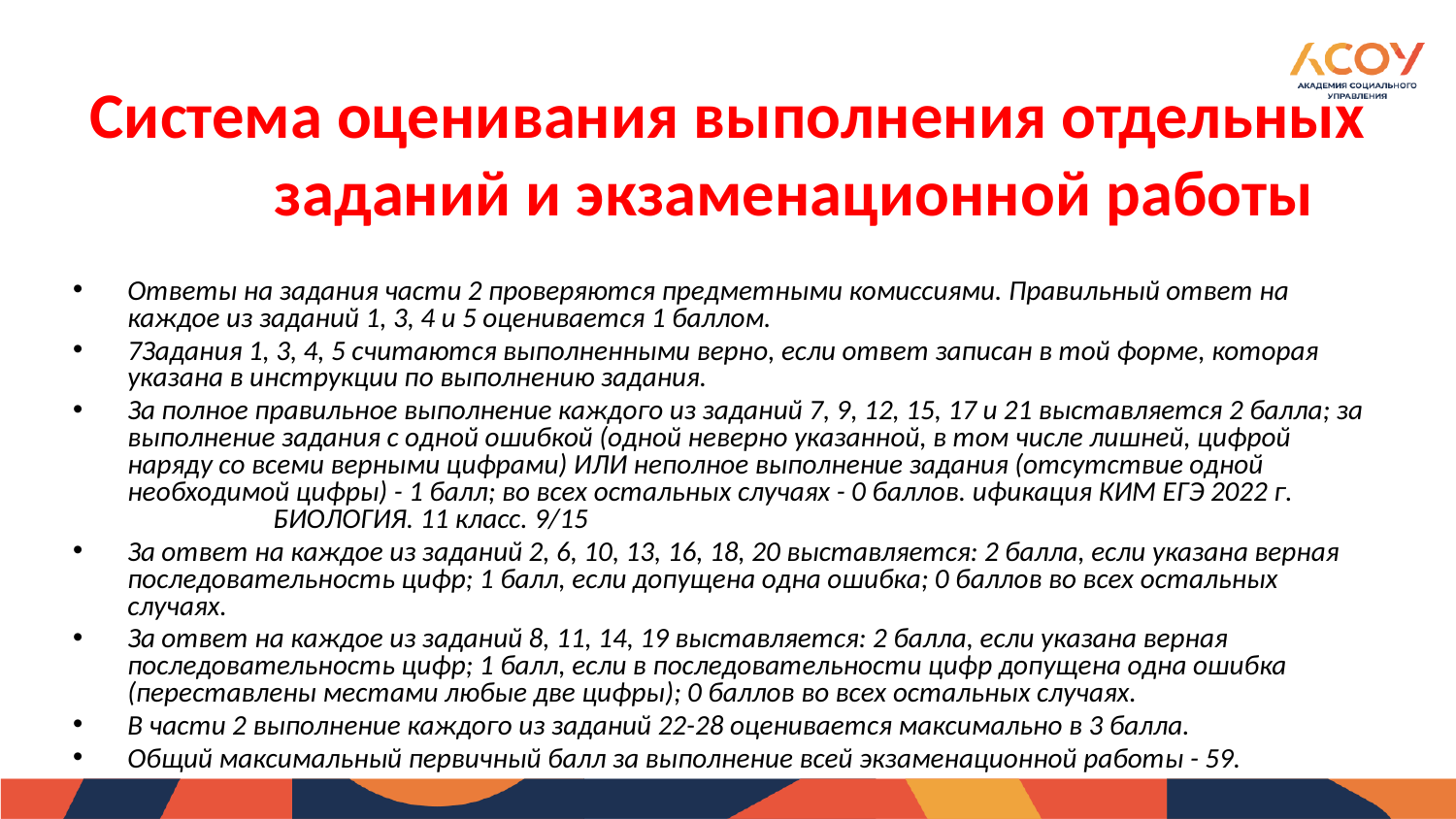

Система оценивания выполнения отдельных заданий и экзаменационной работы
Ответы на задания части 2 проверяются предметными комиссиями. Правильный ответ на каждое из заданий 1, 3, 4 и 5 оценивается 1 баллом.
7Задания 1, 3, 4, 5 считаются выполненными верно, если ответ записан в той форме, которая указана в инструкции по выполнению задания.
За полное правильное выполнение каждого из заданий 7, 9, 12, 15, 17 и 21 выставляется 2 балла; за выполнение задания с одной ошибкой (одной неверно указанной, в том числе лишней, цифрой наряду со всеми верными цифрами) ИЛИ неполное выполнение задания (отсутствие одной необходимой цифры) - 1 балл; во всех остальных случаях - 0 баллов. ификация КИМ ЕГЭ 2022 г.	БИОЛОГИЯ. 11 класс. 9/15
За ответ на каждое из заданий 2, 6, 10, 13, 16, 18, 20 выставляется: 2 балла, если указана верная последовательность цифр; 1 балл, если допущена одна ошибка; 0 баллов во всех остальных случаях.
За ответ на каждое из заданий 8, 11, 14, 19 выставляется: 2 балла, если указана верная последовательность цифр; 1 балл, если в последовательности цифр допущена одна ошибка (переставлены местами любые две цифры); 0 баллов во всех остальных случаях.
В части 2 выполнение каждого из заданий 22-28 оценивается максимально в 3 балла.
Общий максимальный первичный балл за выполнение всей экзаменационной работы - 59.